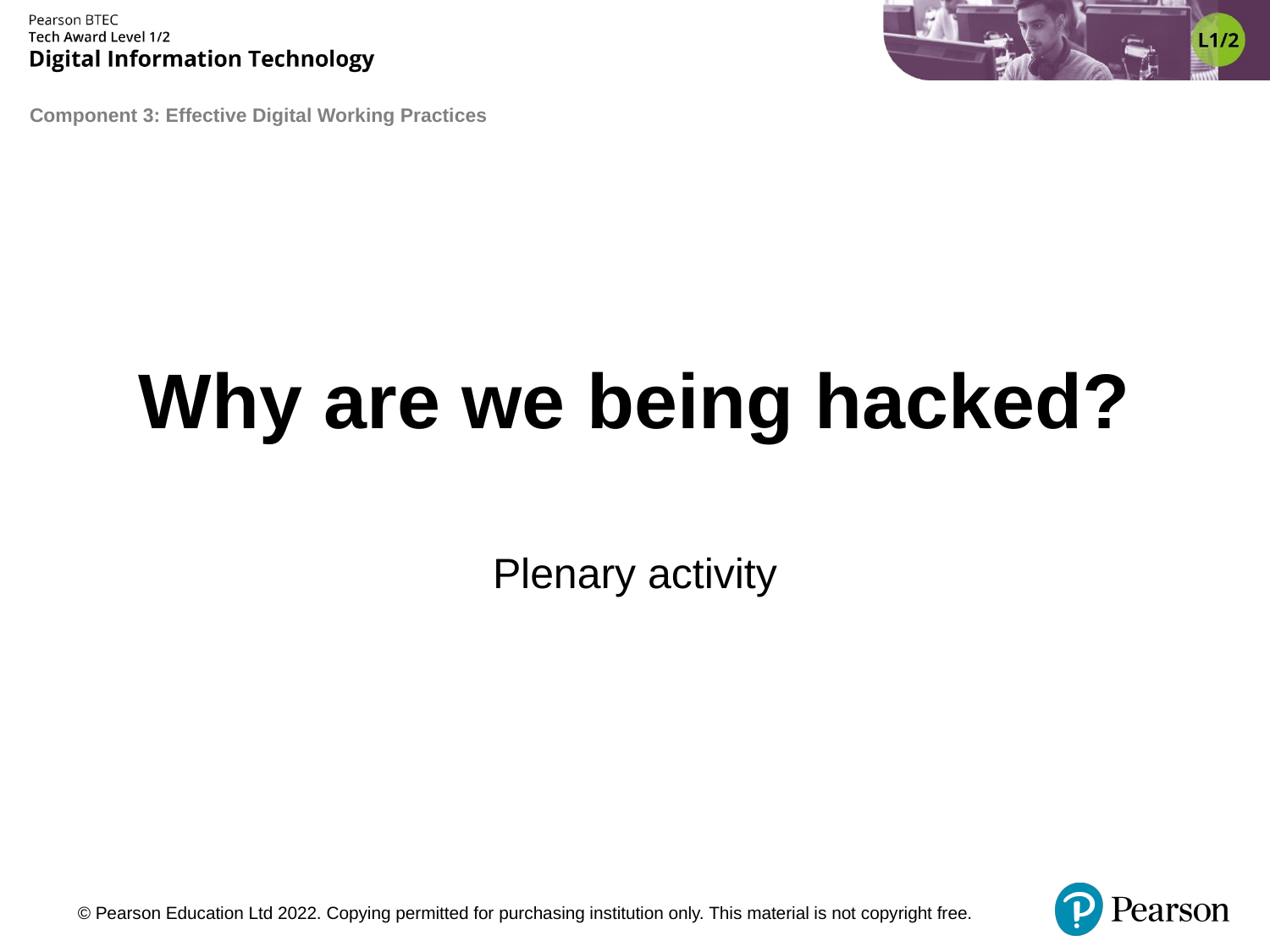

# Why are we being hacked?
Plenary activity
© Pearson Education Ltd 2022. Copying permitted for purchasing institution only. This material is not copyright free.